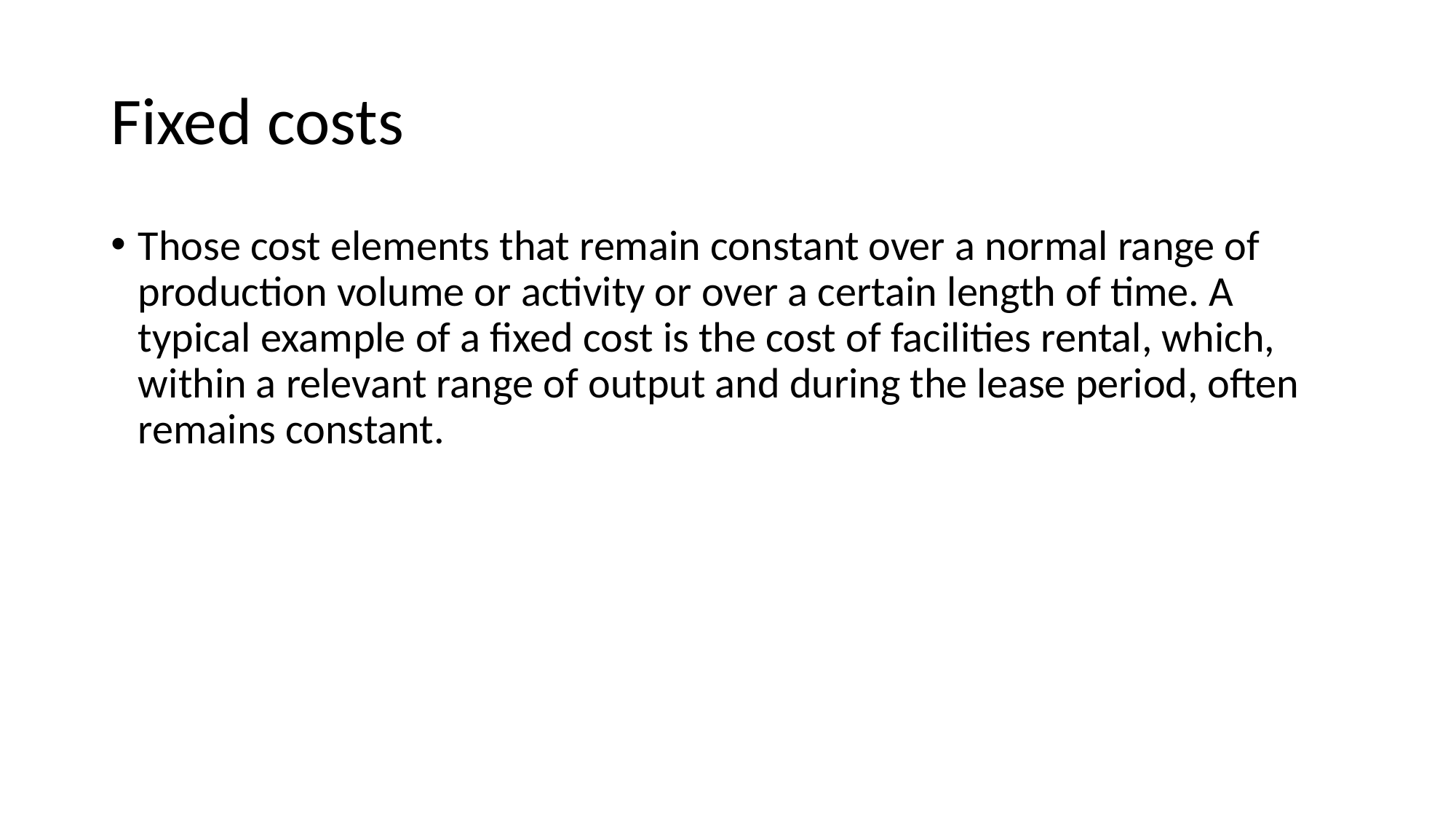

# Fixed costs
Those cost elements that remain constant over a normal range of production volume or activity or over a certain length of time. A typical example of a fixed cost is the cost of facilities rental, which, within a relevant range of output and during the lease period, often remains constant.